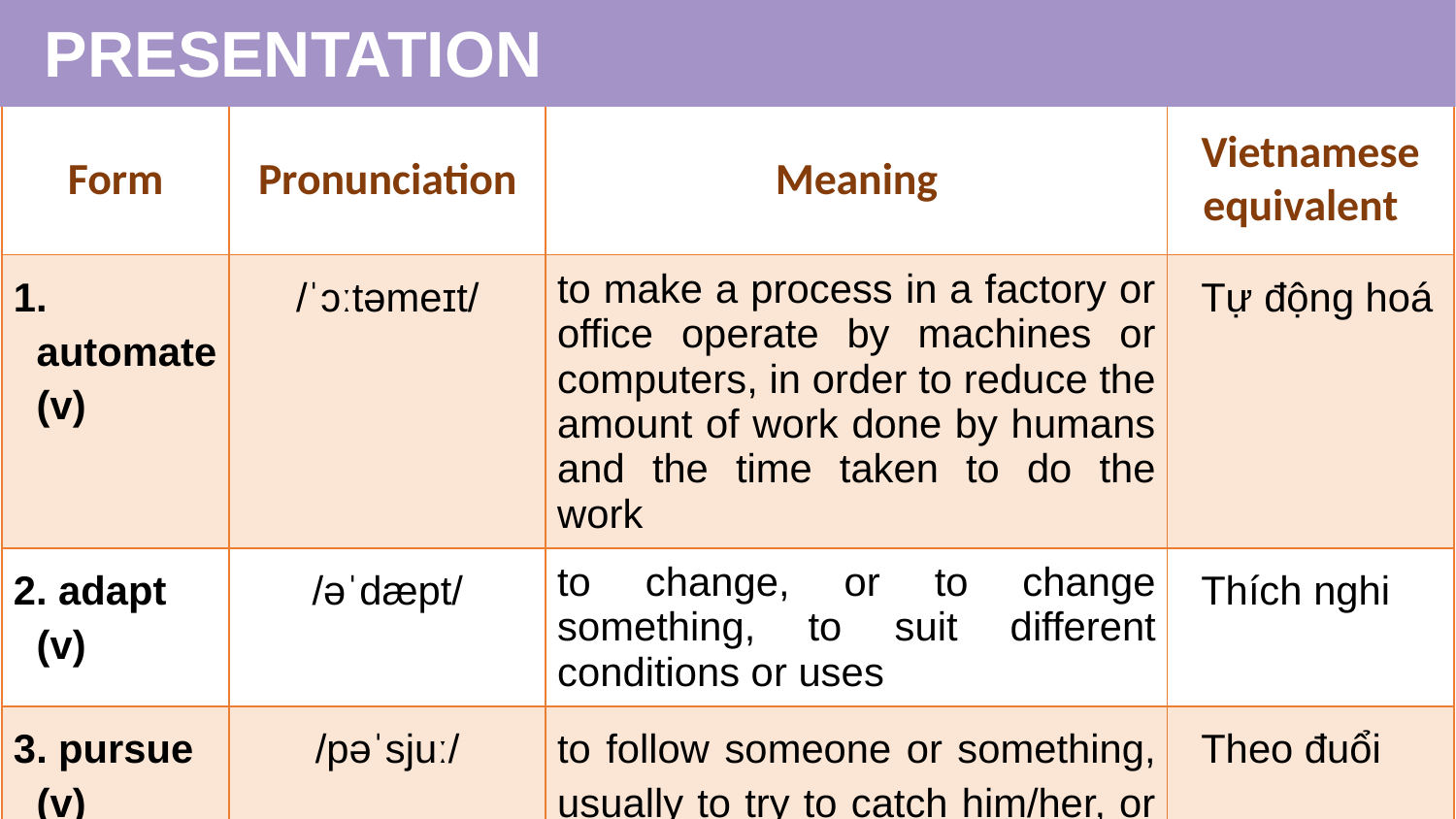

PRESENTATION
| Form | Pronunciation | Meaning | Vietnamese equivalent |
| --- | --- | --- | --- |
| 1. automate (v) | /ˈɔːtəmeɪt/ | to make a process in a factory or office operate by machines or computers, in order to reduce the amount of work done by humans and the time taken to do the work | Tự động hoá |
| 2. adapt (v) | /əˈdæpt/ | to change, or to change something, to suit different conditions or uses | Thích nghi |
| 3. pursue (v) | /pəˈsjuː/ | to follow someone or something, usually to try to catch him/her, or it | Theo đuổi |